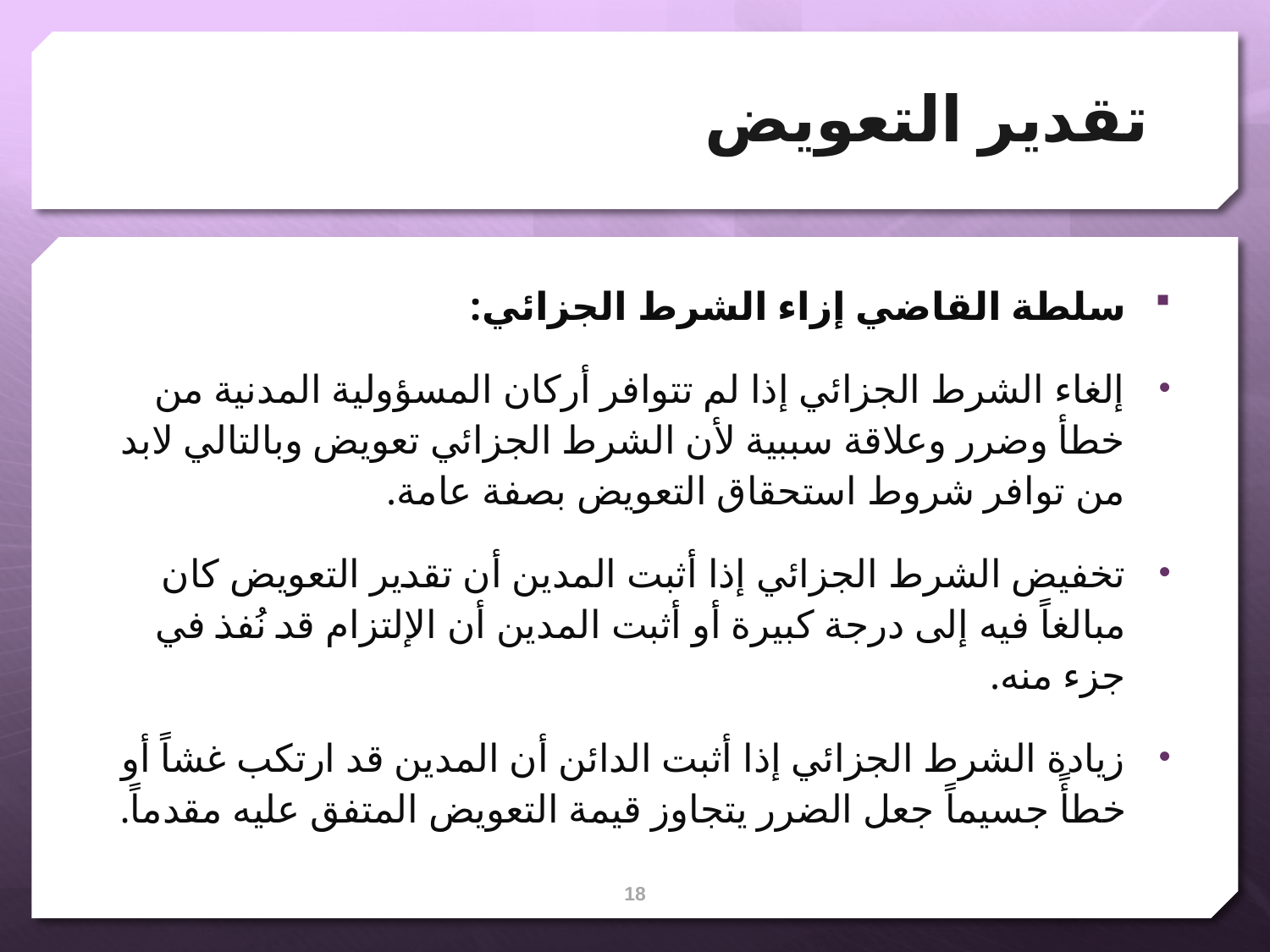

# تقدير التعويض
سلطة القاضي إزاء الشرط الجزائي:
إلغاء الشرط الجزائي إذا لم تتوافر أركان المسؤولية المدنية من خطأ وضرر وعلاقة سببية لأن الشرط الجزائي تعويض وبالتالي لابد من توافر شروط استحقاق التعويض بصفة عامة.
تخفيض الشرط الجزائي إذا أثبت المدين أن تقدير التعويض كان مبالغاً فيه إلى درجة كبيرة أو أثبت المدين أن الإلتزام قد نُفذ في جزء منه.
زيادة الشرط الجزائي إذا أثبت الدائن أن المدين قد ارتكب غشاً أو خطأً جسيماً جعل الضرر يتجاوز قيمة التعويض المتفق عليه مقدماً.
18